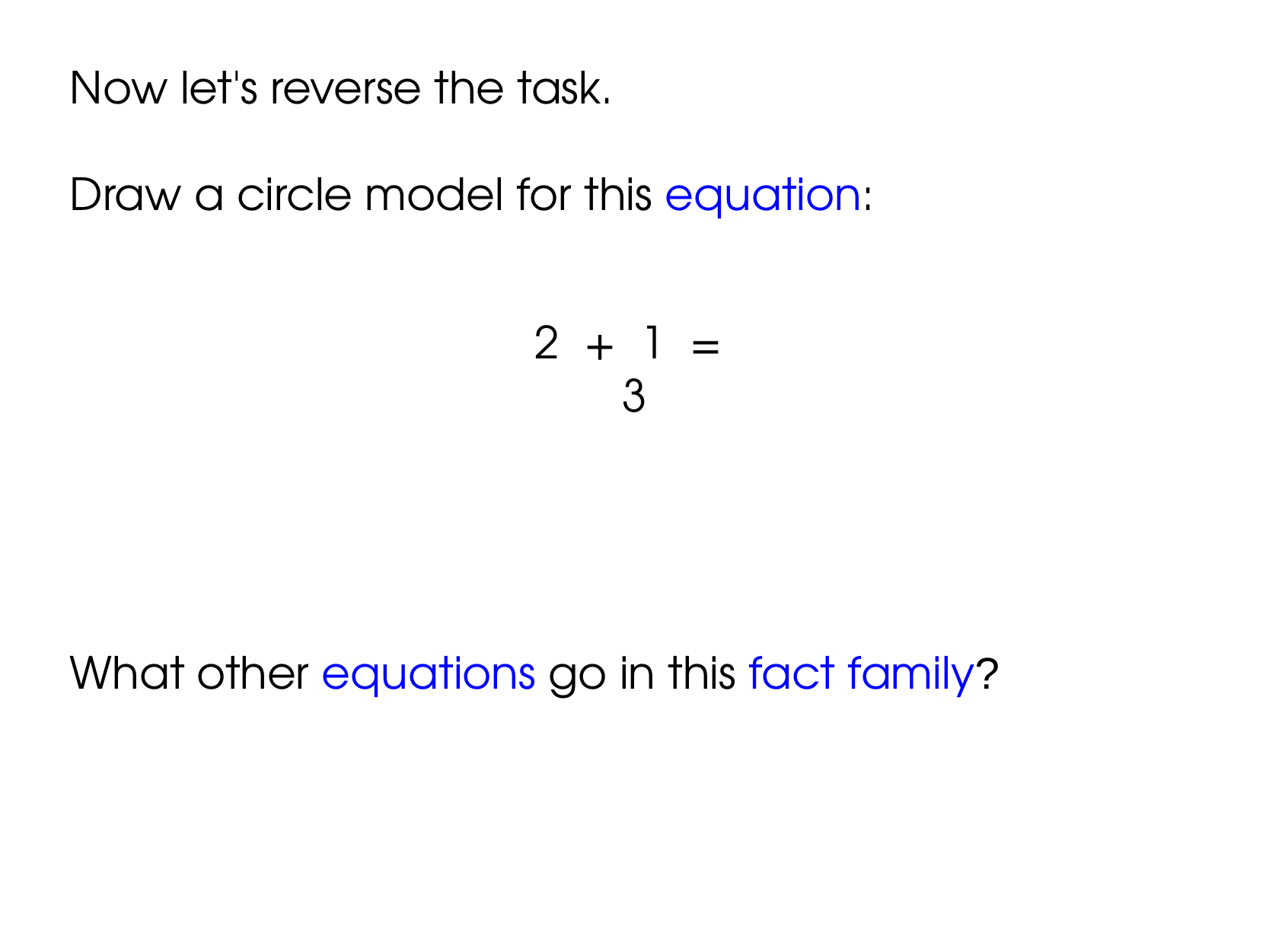

Now let's reverse the task.

Draw a circle model for this equation:
2  +  1  =  3
What other equations go in this fact family?